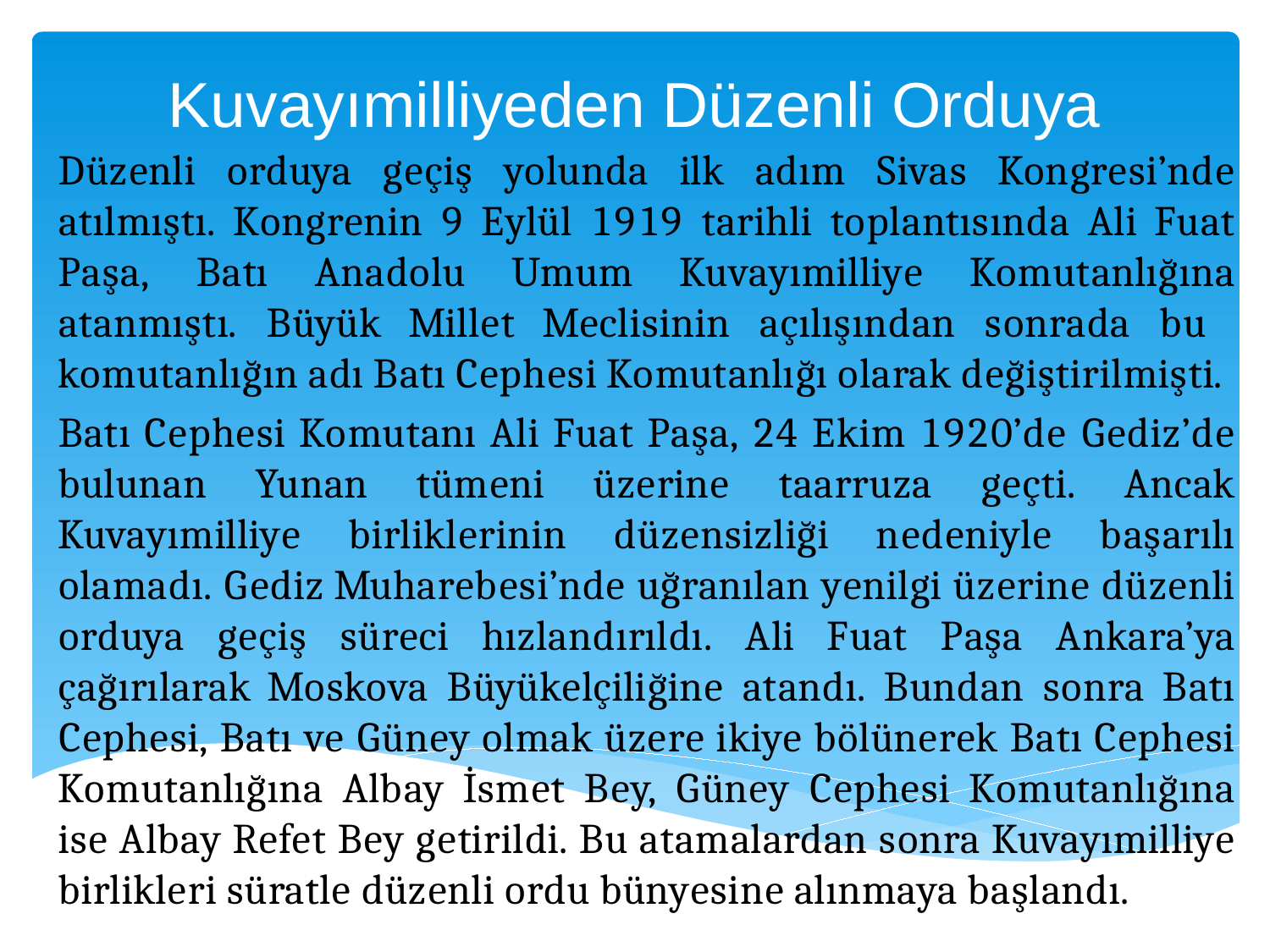

# Kuvayımilliyeden Düzenli Orduya
Düzenli orduya geçiş yolunda ilk adım Sivas Kongresi’nde atılmıştı. Kongrenin 9 Eylül 1919 tarihli toplantısında Ali Fuat Paşa, Batı Anadolu Umum Kuvayımilliye Komutanlığına atanmıştı. Büyük Millet Meclisinin açılışından sonrada bu  komutanlığın adı Batı Cephesi Komutanlığı olarak değiştirilmişti.
Batı Cephesi Komutanı Ali Fuat Paşa, 24 Ekim 1920’de Gediz’de bulunan Yunan tümeni üzerine taarruza geçti. Ancak Kuvayımilliye birliklerinin düzensizliği nedeniyle başarılı olamadı. Gediz Muharebesi’nde uğranılan yenilgi üzerine düzenli orduya geçiş süreci hızlandırıldı. Ali Fuat Paşa Ankara’ya çağırılarak Moskova Büyükelçiliğine atandı. Bundan sonra Batı Cephesi, Batı ve Güney olmak üzere ikiye bölünerek Batı Cephesi Komutanlığına Albay İsmet Bey, Güney Cephesi Komutanlığına ise Albay Refet Bey getirildi. Bu atamalardan sonra Kuvayımilliye birlikleri süratle düzenli ordu bünyesine alınmaya başlandı.